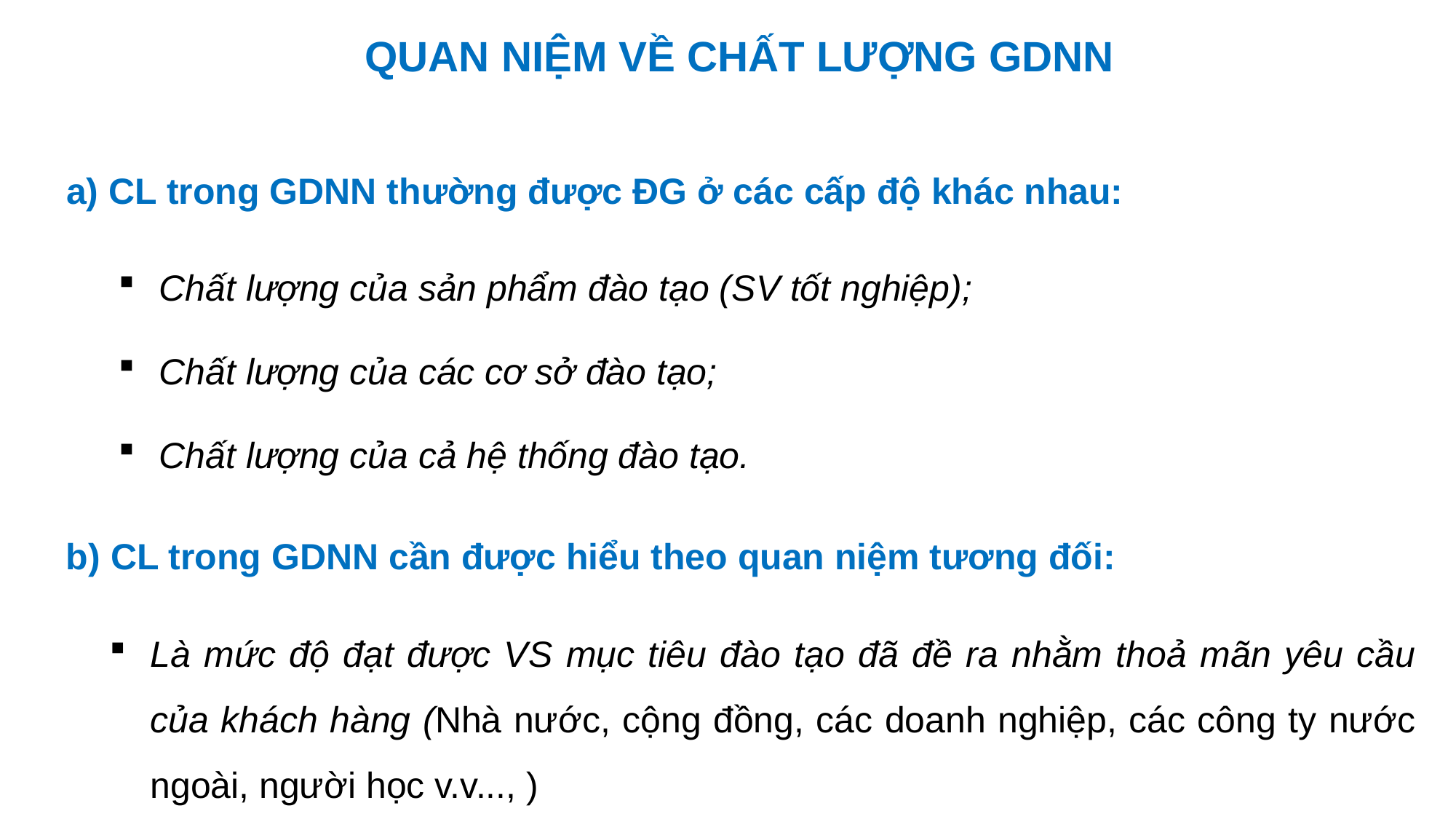

QUAN NIỆM VỀ CHẤT LƯỢNG GDNN
a) CL trong GDNN thường được ĐG ở các cấp độ khác nhau:
Chất lượng của sản phẩm đào tạo (SV tốt nghiệp);
Chất lượng của các cơ sở đào tạo;
Chất lượng của cả hệ thống đào tạo.
b) CL trong GDNN cần được hiểu theo quan niệm tương đối:
Là mức độ đạt được VS mục tiêu đào tạo đã đề ra nhằm thoả mãn yêu cầu của khách hàng (Nhà nước, cộng đồng, các doanh nghiệp, các công ty nước ngoài, người học v.v..., )